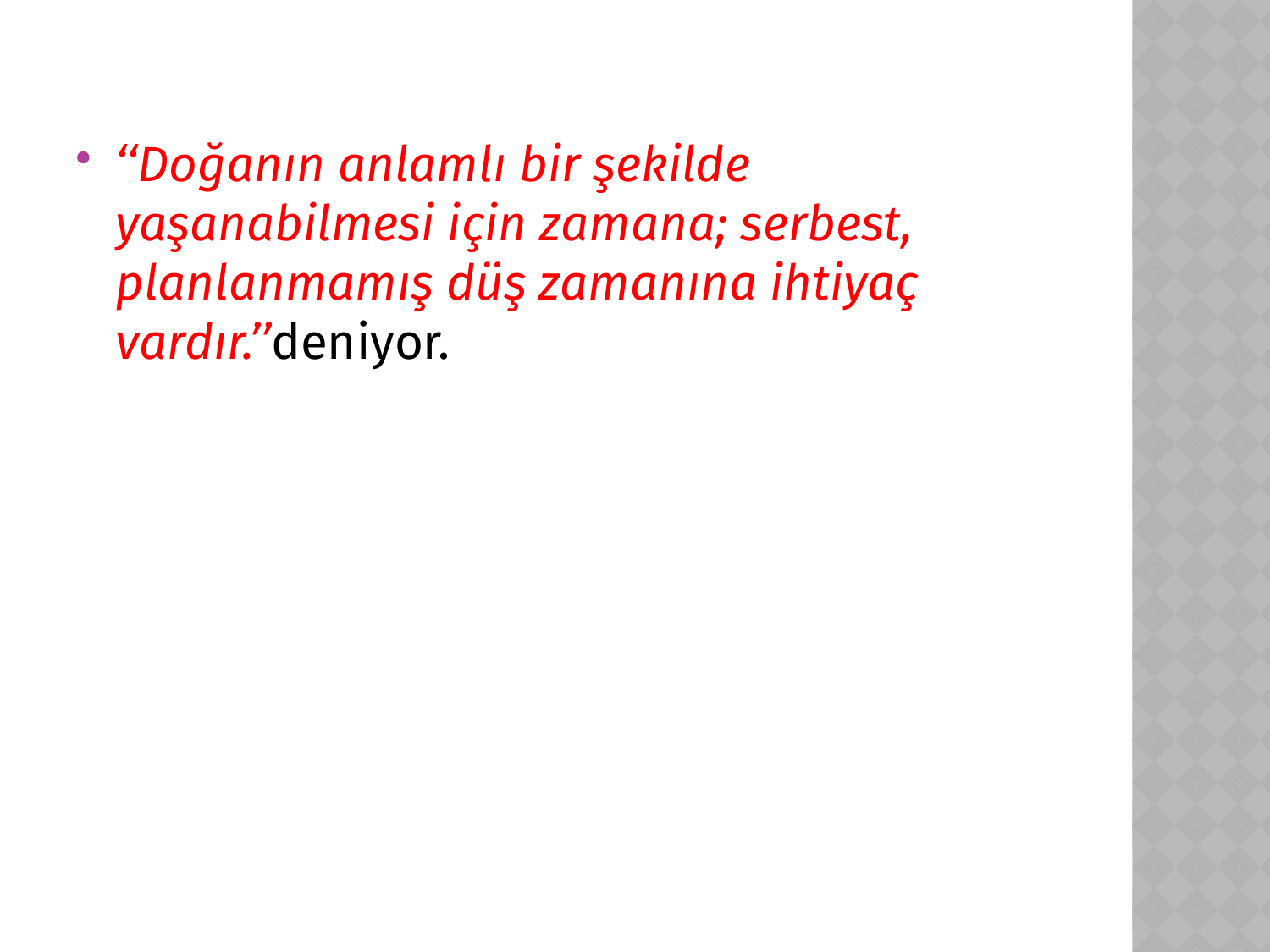

‘‘Doğanın anlamlı bir şekilde yaşanabilmesi için zamana; serbest, planlanmamış düş zamanına ihtiyaç vardır.’’deniyor.